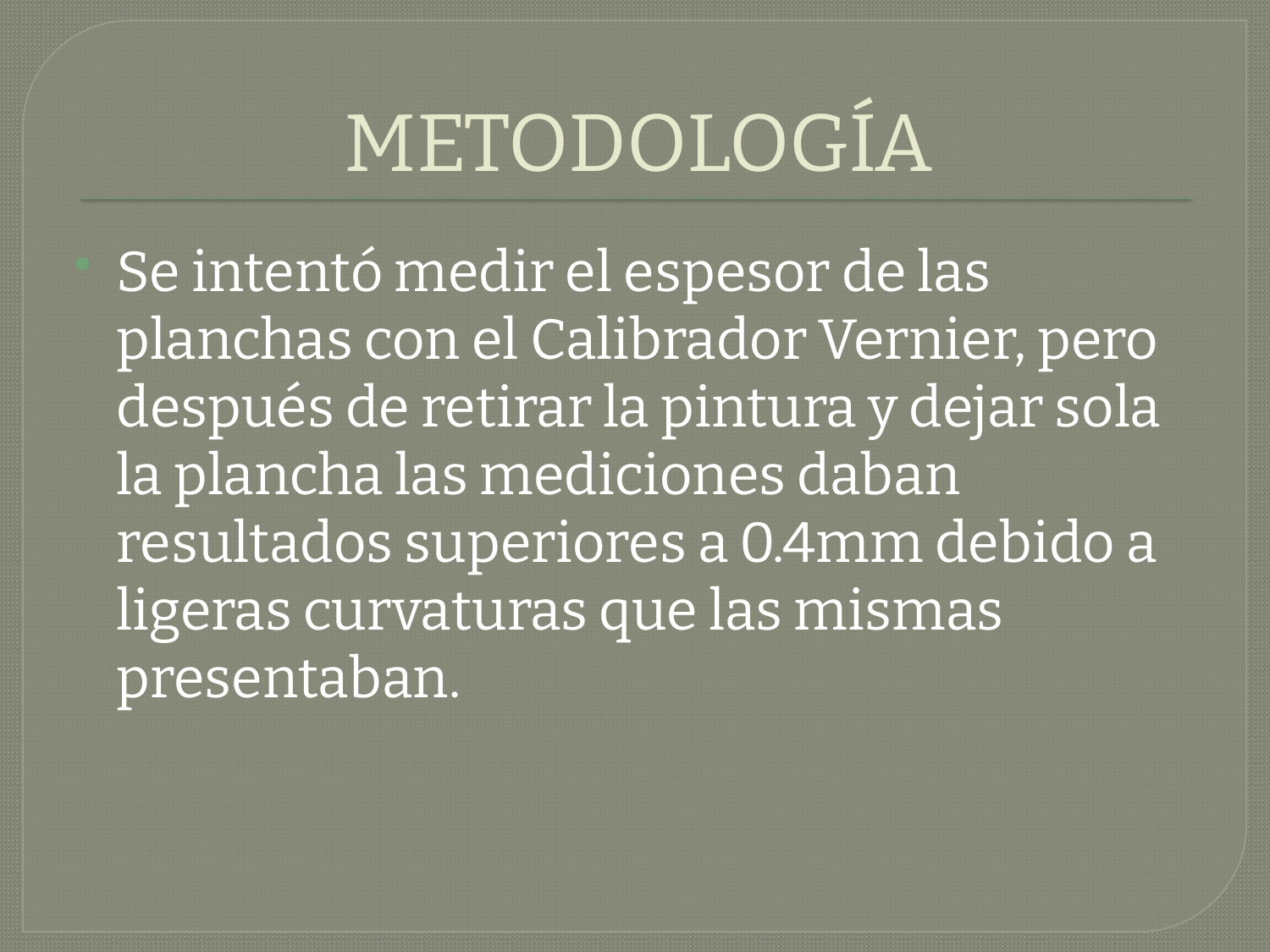

# METODOLOGÍA
Se intentó medir el espesor de las planchas con el Calibrador Vernier, pero después de retirar la pintura y dejar sola la plancha las mediciones daban resultados superiores a 0.4mm debido a ligeras curvaturas que las mismas presentaban.